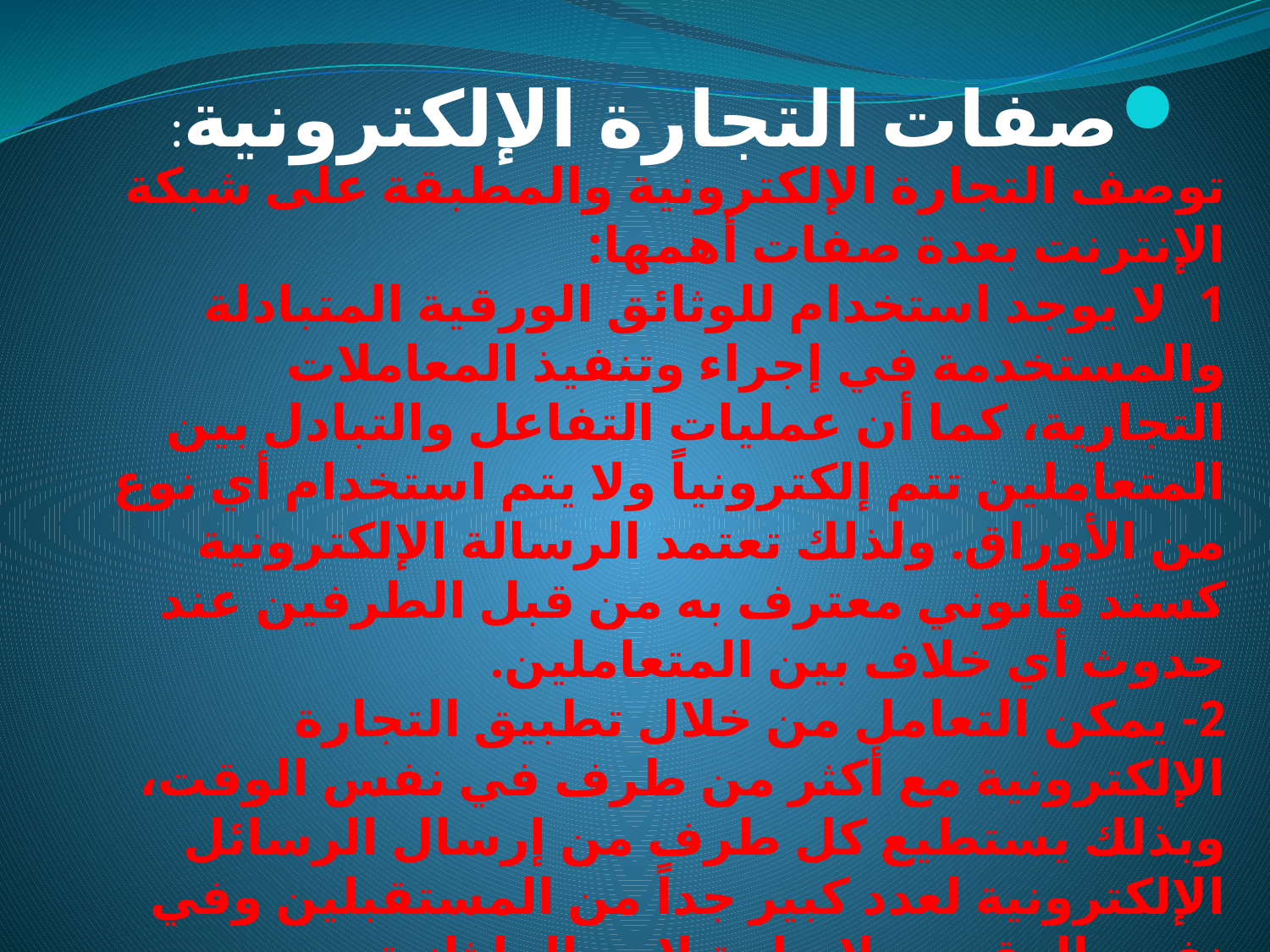

صفات التجارة الإلكترونية:
توصف التجارة الإلكترونية والمطبقة على شبكة الإنترنت بعدة صفات أهمها:
1- لا يوجد استخدام للوثائق الورقية المتبادلة والمستخدمة في إجراء وتنفيذ المعاملات التجارية، كما أن عمليات التفاعل والتبادل بين المتعاملين تتم إلكترونياً ولا يتم استخدام أي نوع من الأوراق. ولذلك تعتمد الرسالة الإلكترونية كسند قانوني معترف به من قبل الطرفين عند حدوث أي خلاف بين المتعاملين.
2- يمكن التعامل من خلال تطبيق التجارة الإلكترونية مع أكثر من طرف في نفس الوقت، وبذلك يستطيع كل طرف من إرسال الرسائل الإلكترونية لعدد كبير جداً من المستقبلين وفي نفس الوقت، ولا حاجة لإرسالها ثانية.